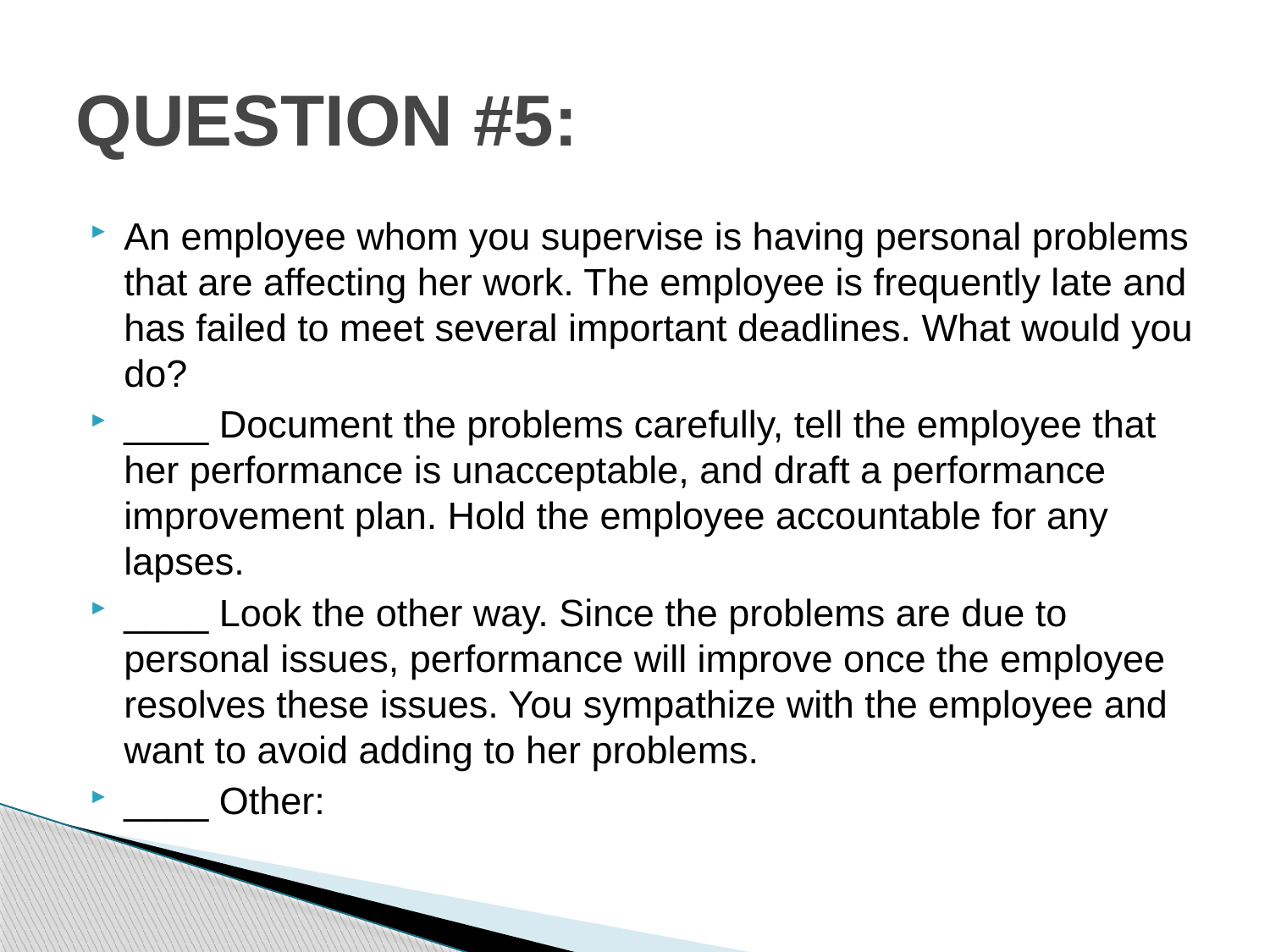

# QUESTION #5:
An employee whom you supervise is having personal problems that are affecting her work. The employee is frequently late and has failed to meet several important deadlines. What would you do?
____ Document the problems carefully, tell the employee that her performance is unacceptable, and draft a performance improvement plan. Hold the employee accountable for any lapses.
____ Look the other way. Since the problems are due to personal issues, performance will improve once the employee resolves these issues. You sympathize with the employee and want to avoid adding to her problems.
____ Other: